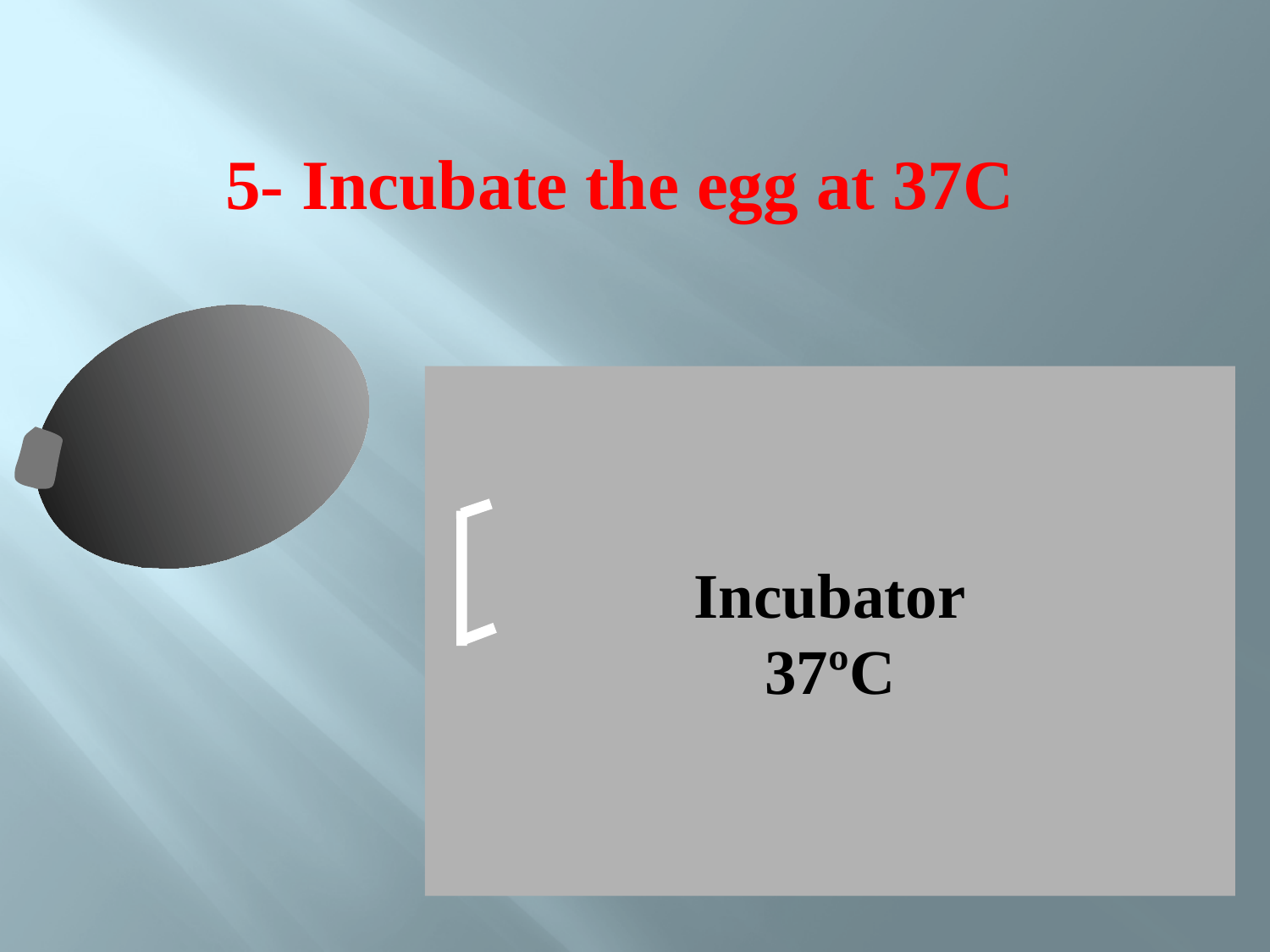

# 5- Incubate the egg at 37C

Incubator
37ºC